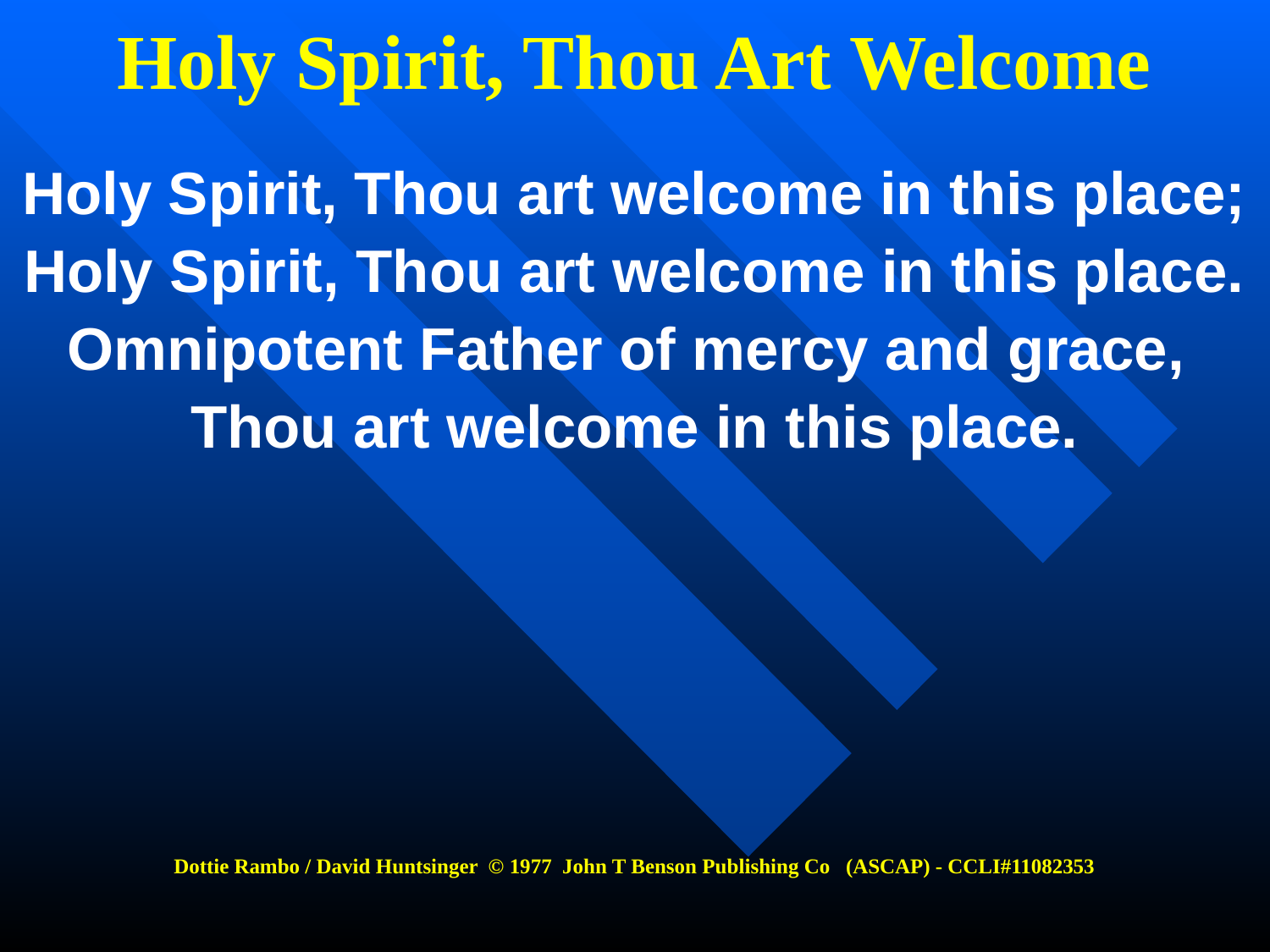

Holy Spirit, Thou Art Welcome
Holy Spirit, Thou art welcome in this place;
Holy Spirit, Thou art welcome in this place.
Omnipotent Father of mercy and grace,
Thou art welcome in this place.
Dottie Rambo / David Huntsinger  © 1977  John T Benson Publishing Co   (ASCAP) - CCLI#11082353